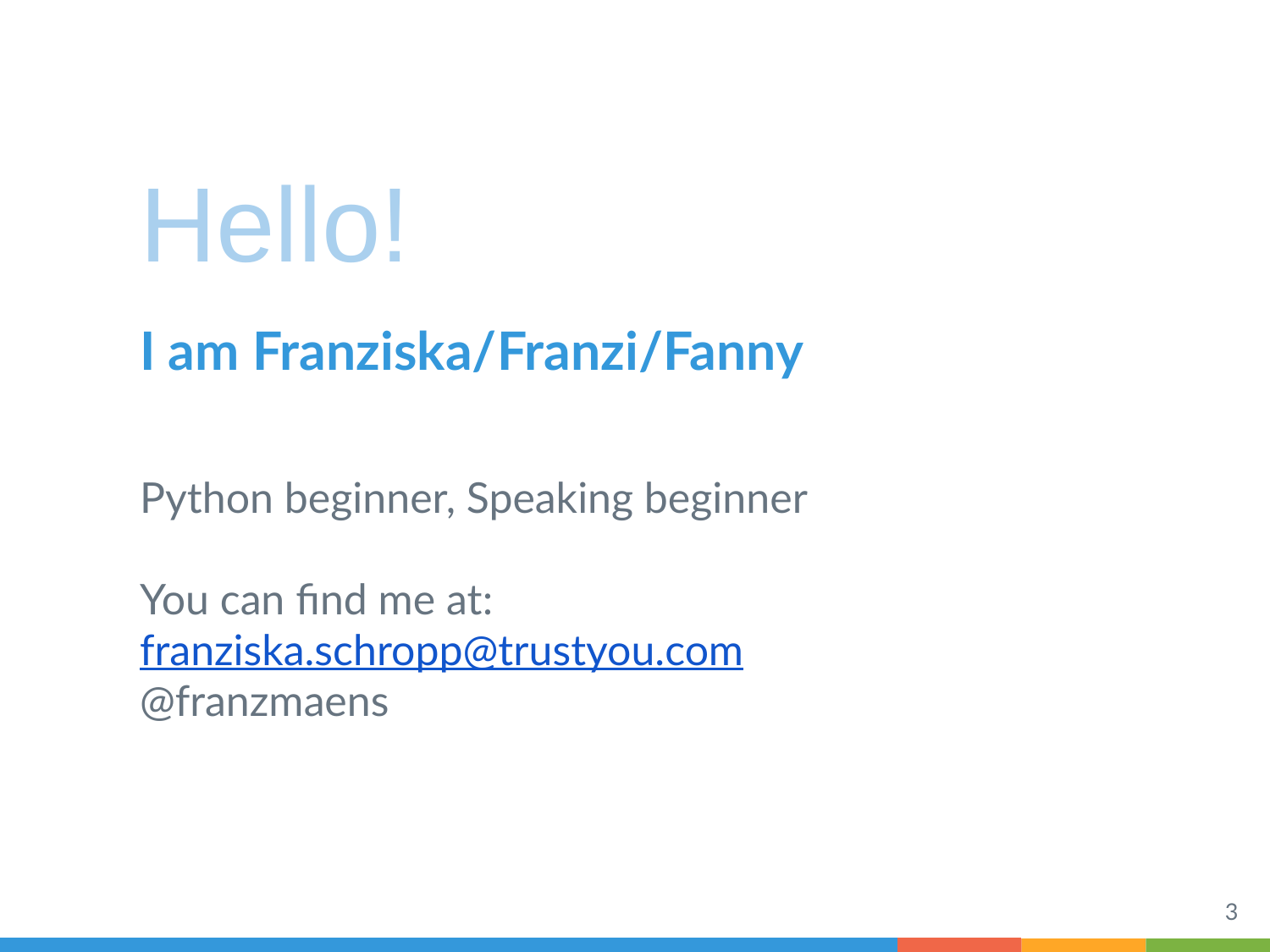

Hello!
I am Franziska/Franzi/Fanny
Python beginner, Speaking beginner

You can find me at:
franziska.schropp@trustyou.com
@franzmaens
3